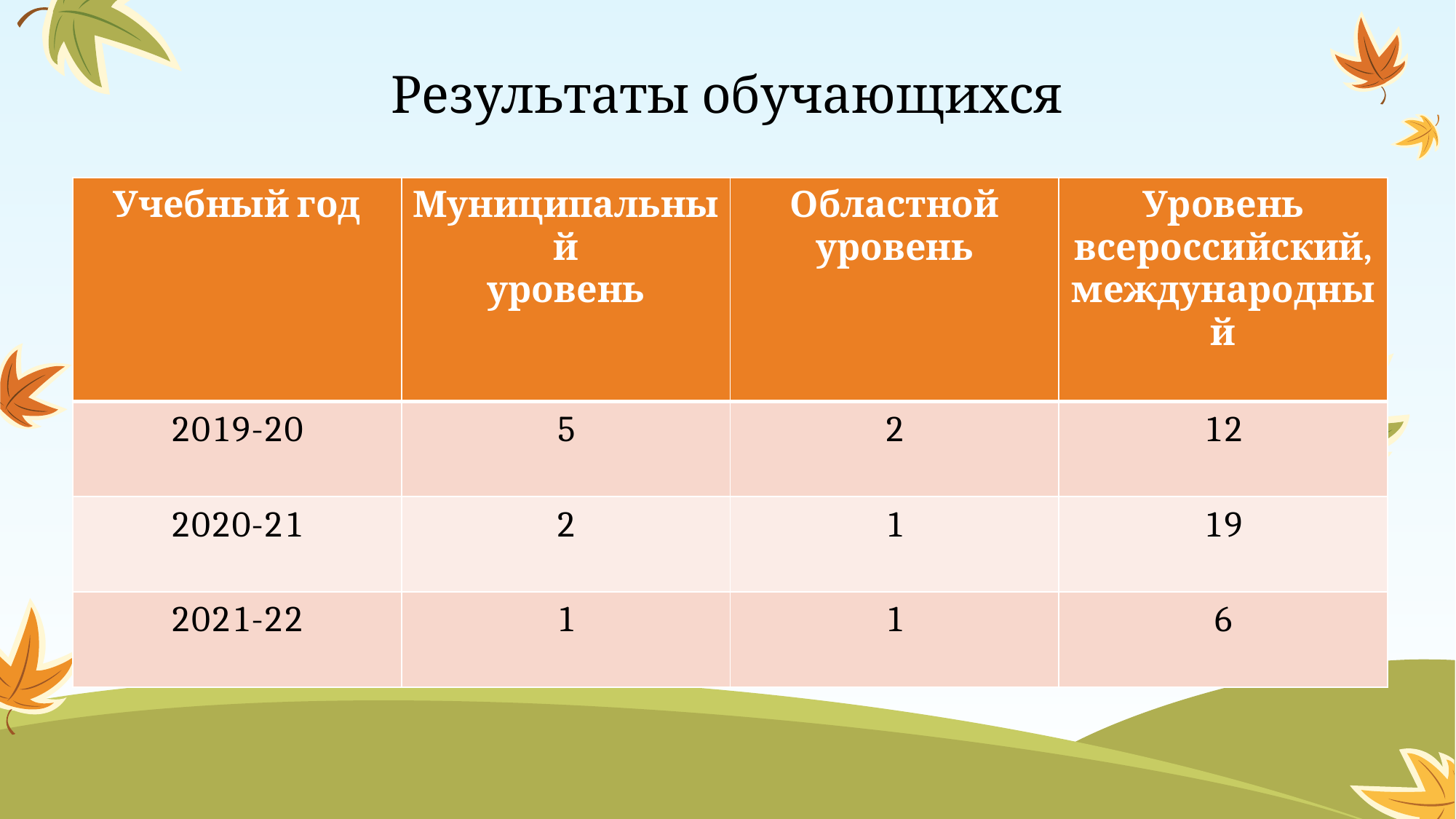

# Результаты обучающихся
| Учебный год | Муниципальный уровень | Областной уровень | Уровень всероссийский, международный |
| --- | --- | --- | --- |
| 2019-20 | 5 | 2 | 12 |
| 2020-21 | 2 | 1 | 19 |
| 2021-22 | 1 | 1 | 6 |